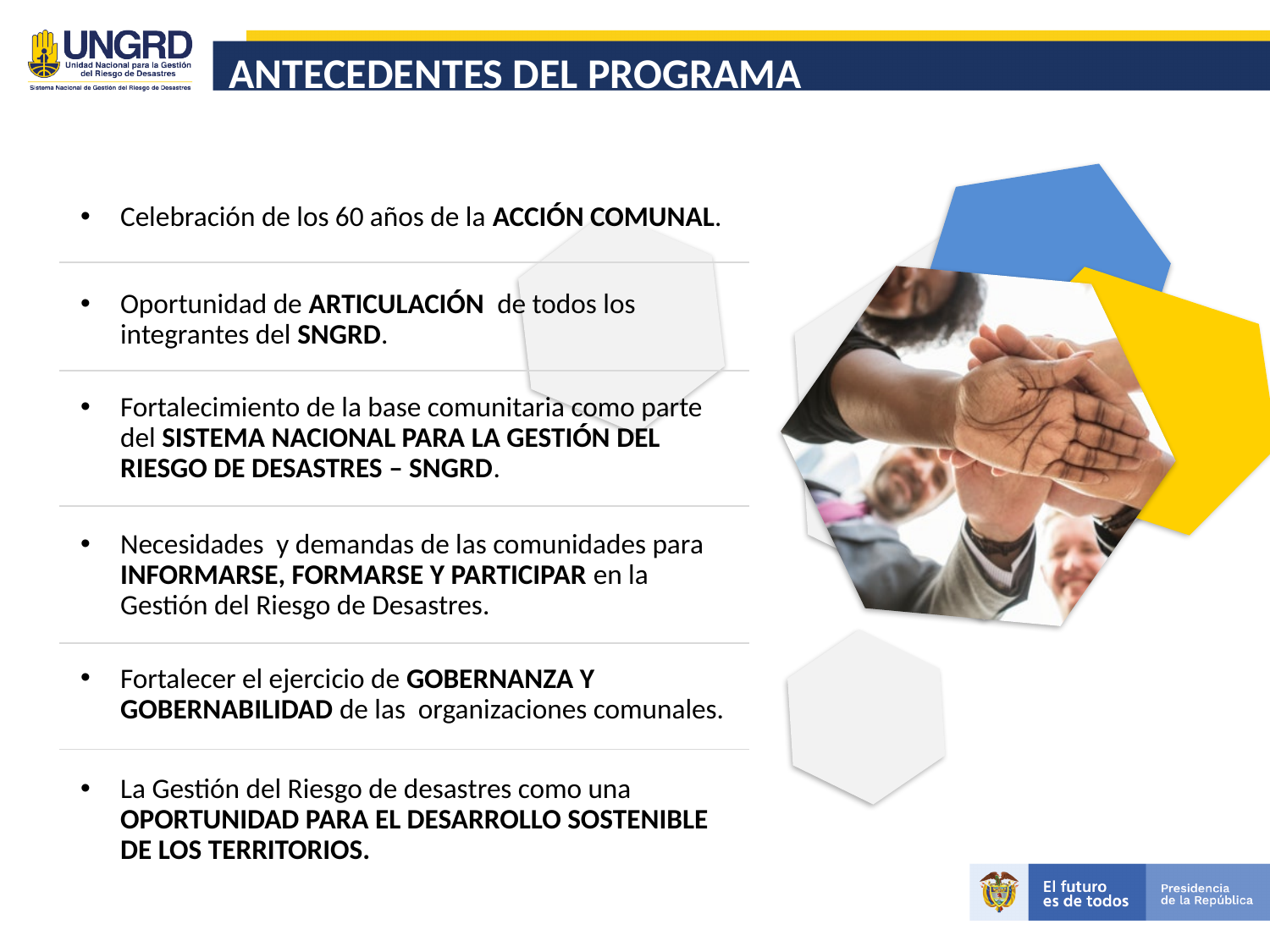

# ANTECEDENTES DEL PROGRAMA

Celebración de los 60 años de la ACCIÓN COMUNAL.
Oportunidad de ARTICULACIÓN  de todos los integrantes del SNGRD.
Fortalecimiento de la base comunitaria como parte del SISTEMA NACIONAL PARA LA GESTIÓN DEL RIESGO DE DESASTRES – SNGRD.
Necesidades  y demandas de las comunidades para INFORMARSE, FORMARSE Y PARTICIPAR en la Gestión del Riesgo de Desastres.
Fortalecer el ejercicio de GOBERNANZA Y GOBERNABILIDAD de las  organizaciones comunales.
La Gestión del Riesgo de desastres como una OPORTUNIDAD PARA EL DESARROLLO SOSTENIBLE
DE LOS TERRITORIOS.